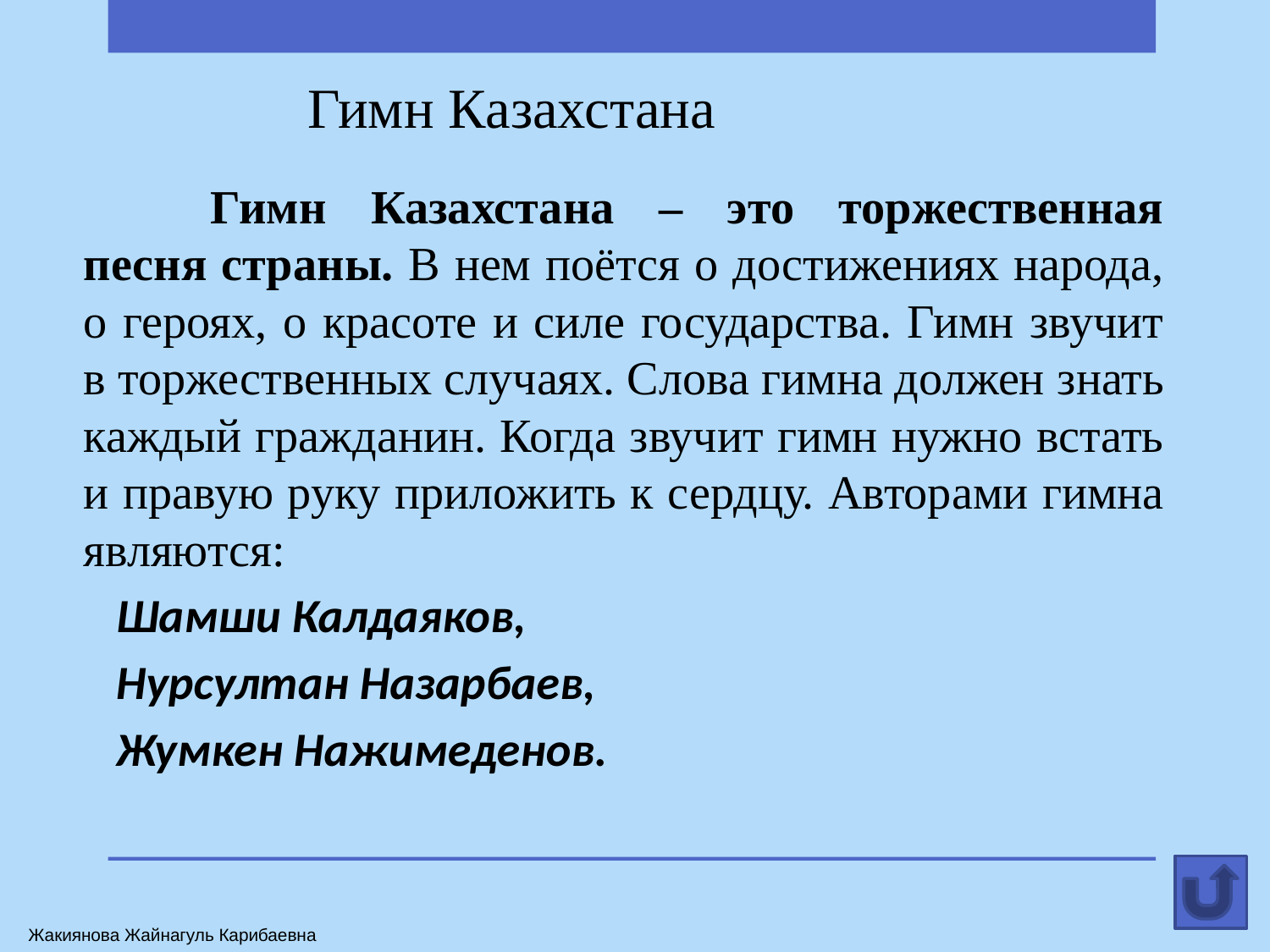

# Гимн Казахстана
	Гимн Казахстана – это торжественная песня страны. В нем поётся о достижениях народа, о героях, о красоте и силе государства. Гимн звучит в торжественных случаях. Слова гимна должен знать каждый гражданин. Когда звучит гимн нужно встать и правую руку приложить к сердцу. Авторами гимна являются:
   Шамши Калдаяков,
   Нурсултан Назарбаев,
   Жумкен Нажимеденов.

Жакиянова Жайнагуль Карибаевна